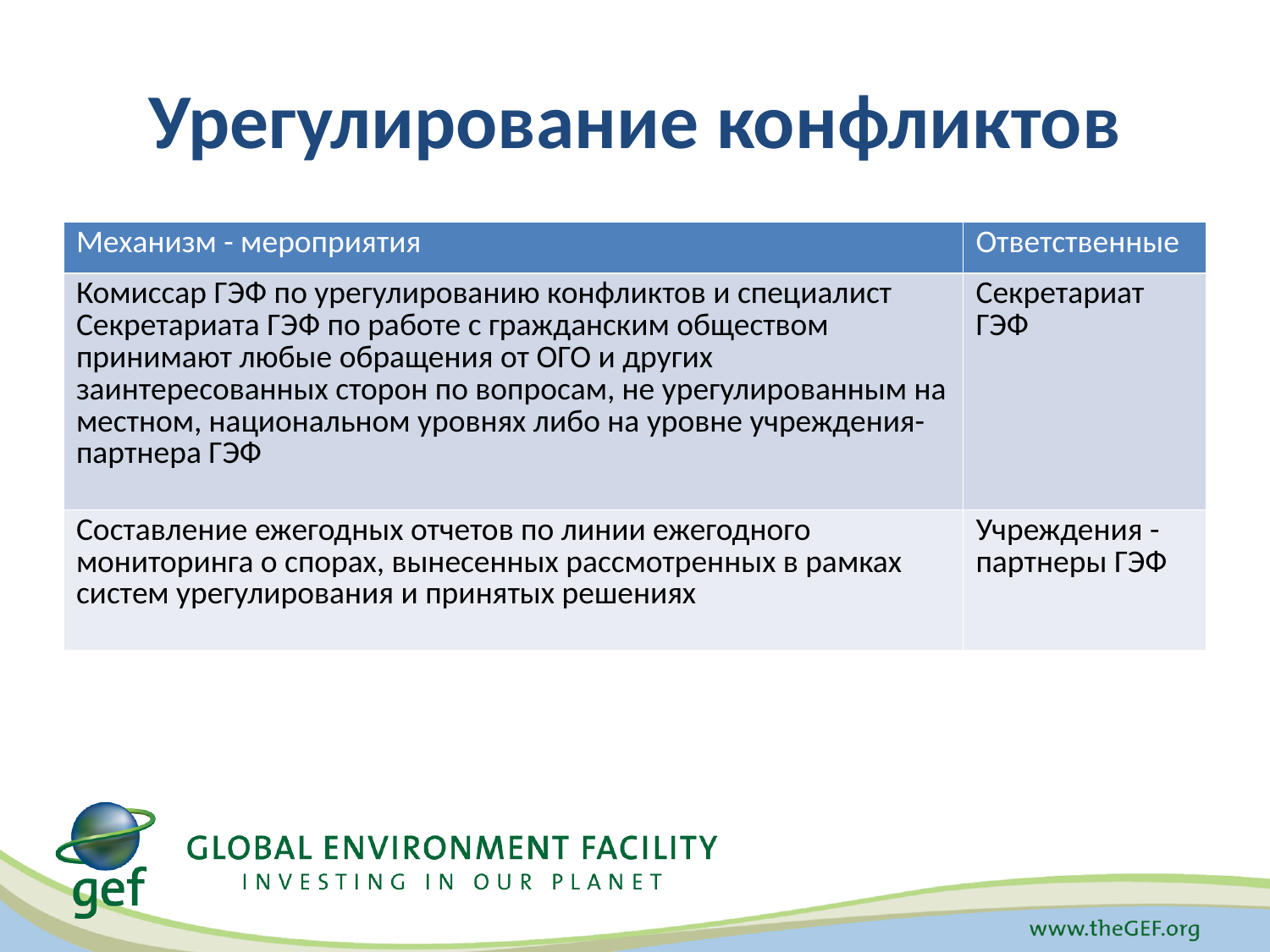

# Урегулирование конфликтов
| Механизм - мероприятия | Ответственные |
| --- | --- |
| Комиссар ГЭФ по урегулированию конфликтов и специалист Секретариата ГЭФ по работе с гражданским обществом принимают любые обращения от ОГО и других заинтересованных сторон по вопросам, не урегулированным на местном, национальном уровнях либо на уровне учреждения-партнера ГЭФ | Секретариат ГЭФ |
| Составление ежегодных отчетов по линии ежегодного мониторинга о спорах, вынесенных рассмотренных в рамках систем урегулирования и принятых решениях | Учреждения - партнеры ГЭФ |